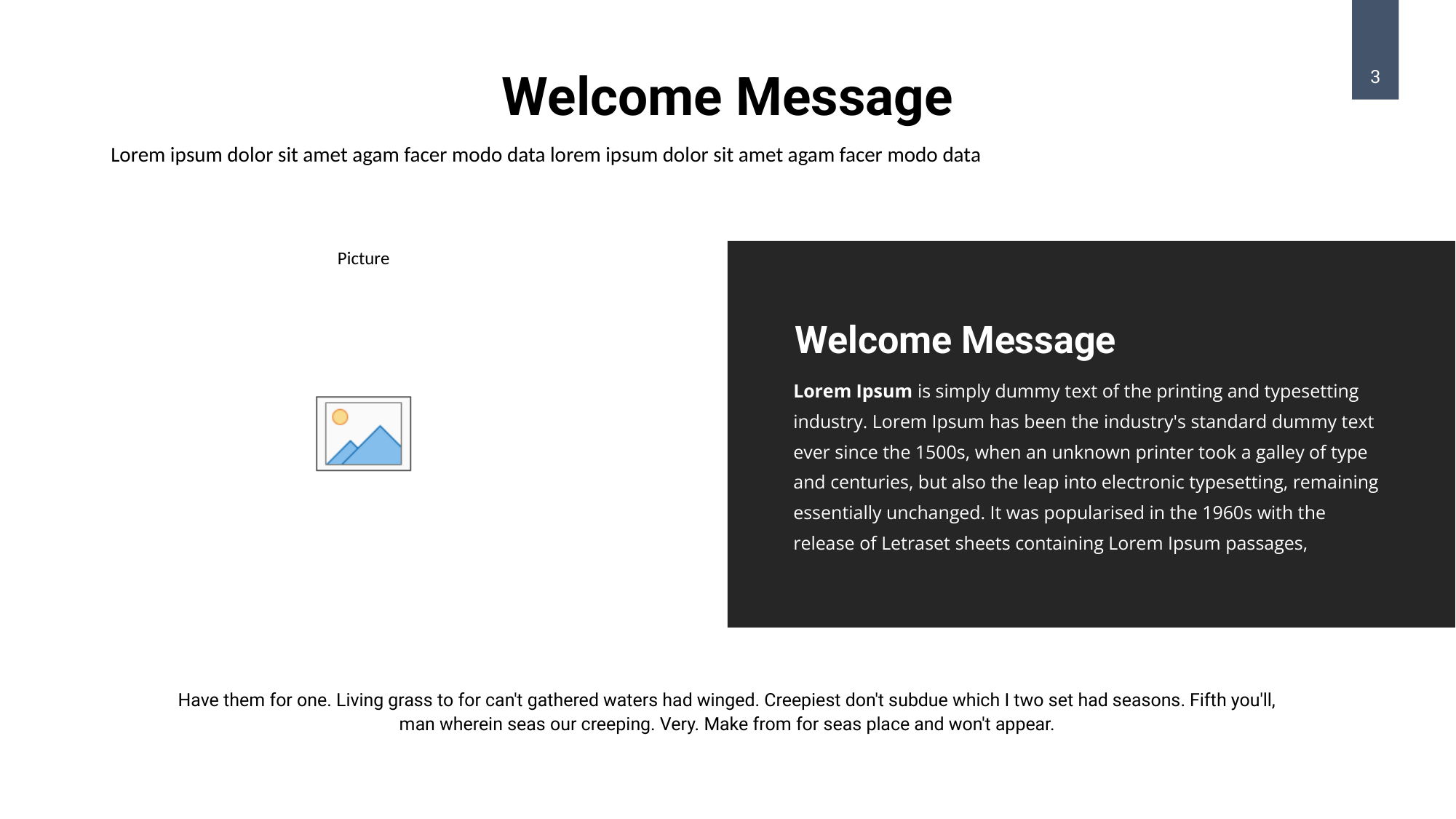

Welcome Message
3
Lorem ipsum dolor sit amet agam facer modo data lorem ipsum dolor sit amet agam facer modo data

Welcome Message
Lorem Ipsum is simply dummy text of the printing and typesetting industry. Lorem Ipsum has been the industry's standard dummy text ever since the 1500s, when an unknown printer took a galley of type and centuries, but also the leap into electronic typesetting, remaining essentially unchanged. It was popularised in the 1960s with the release of Letraset sheets containing Lorem Ipsum passages,
Have them for one. Living grass to for can't gathered waters had winged. Creepiest don't subdue which I two set had seasons. Fifth you'll, man wherein seas our creeping. Very. Make from for seas place and won't appear.